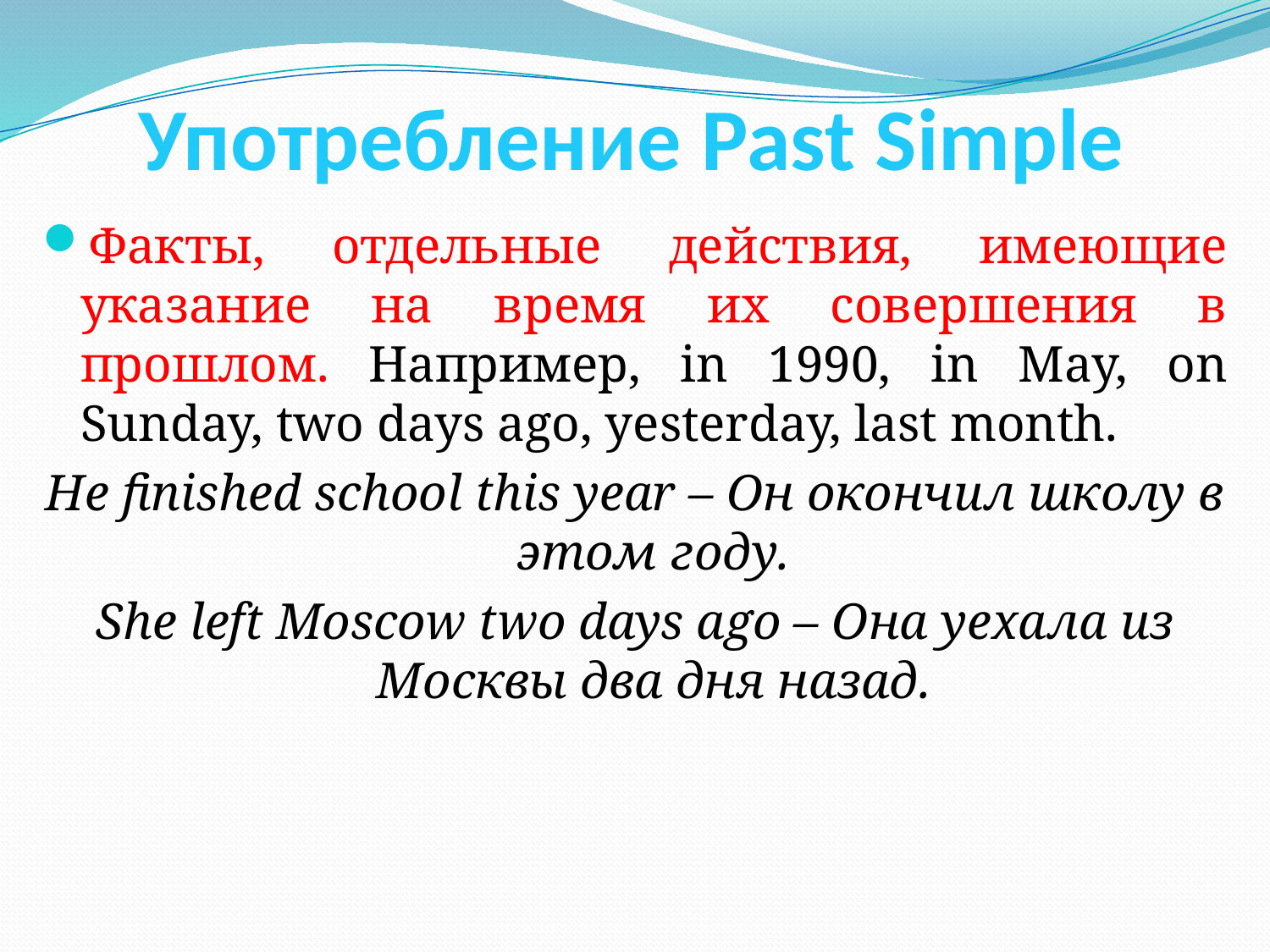

# Употребление Past Simple
Факты, отдельные действия, имеющие указание на время их совершения в прошлом. Например, in 1990, in May, on Sunday, two days ago, yesterday, last month.
He finished school this year – Он окончил школу в этом году.
She left Moscow two days ago – Она уехала из Москвы два дня назад.